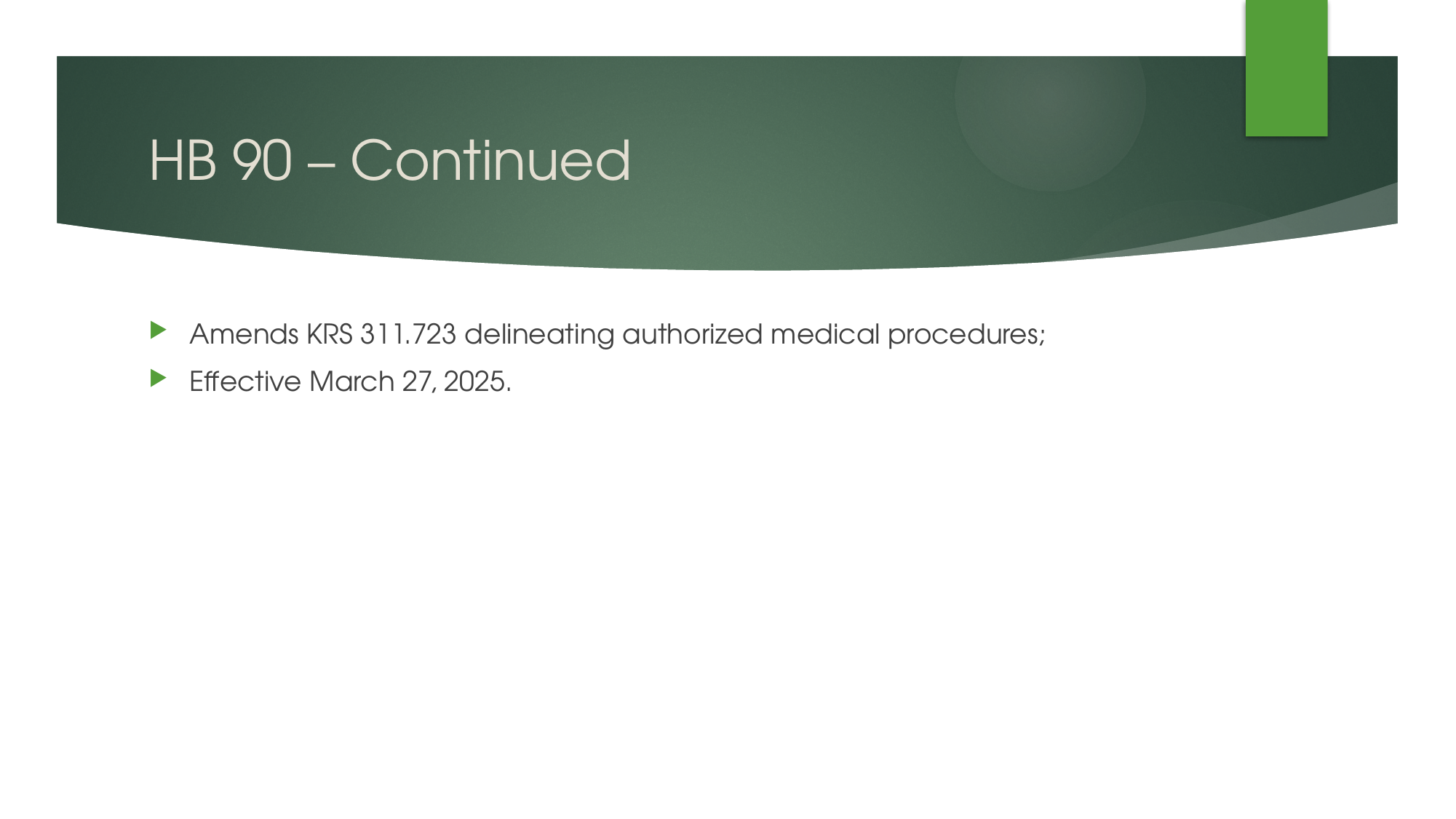

# HB 90 – Continued
Amends KRS 311.723 delineating authorized medical procedures;
Effective March 27, 2025.